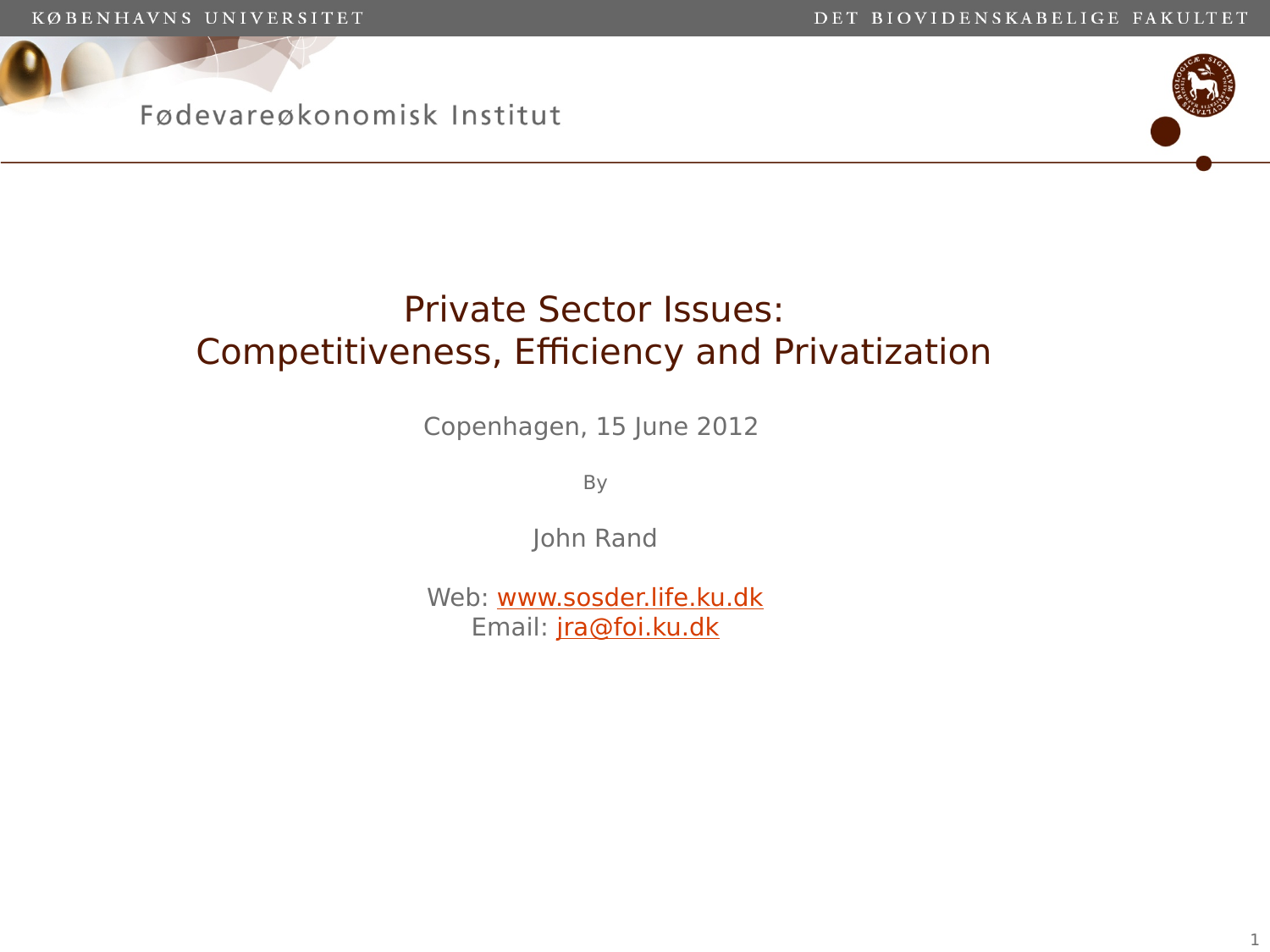

# Private Sector Issues: Competitiveness, Efficiency and Privatization

Copenhagen, 15 June 2012
By
John Rand
Web: www.sosder.life.ku.dk
Email: jra@foi.ku.dk